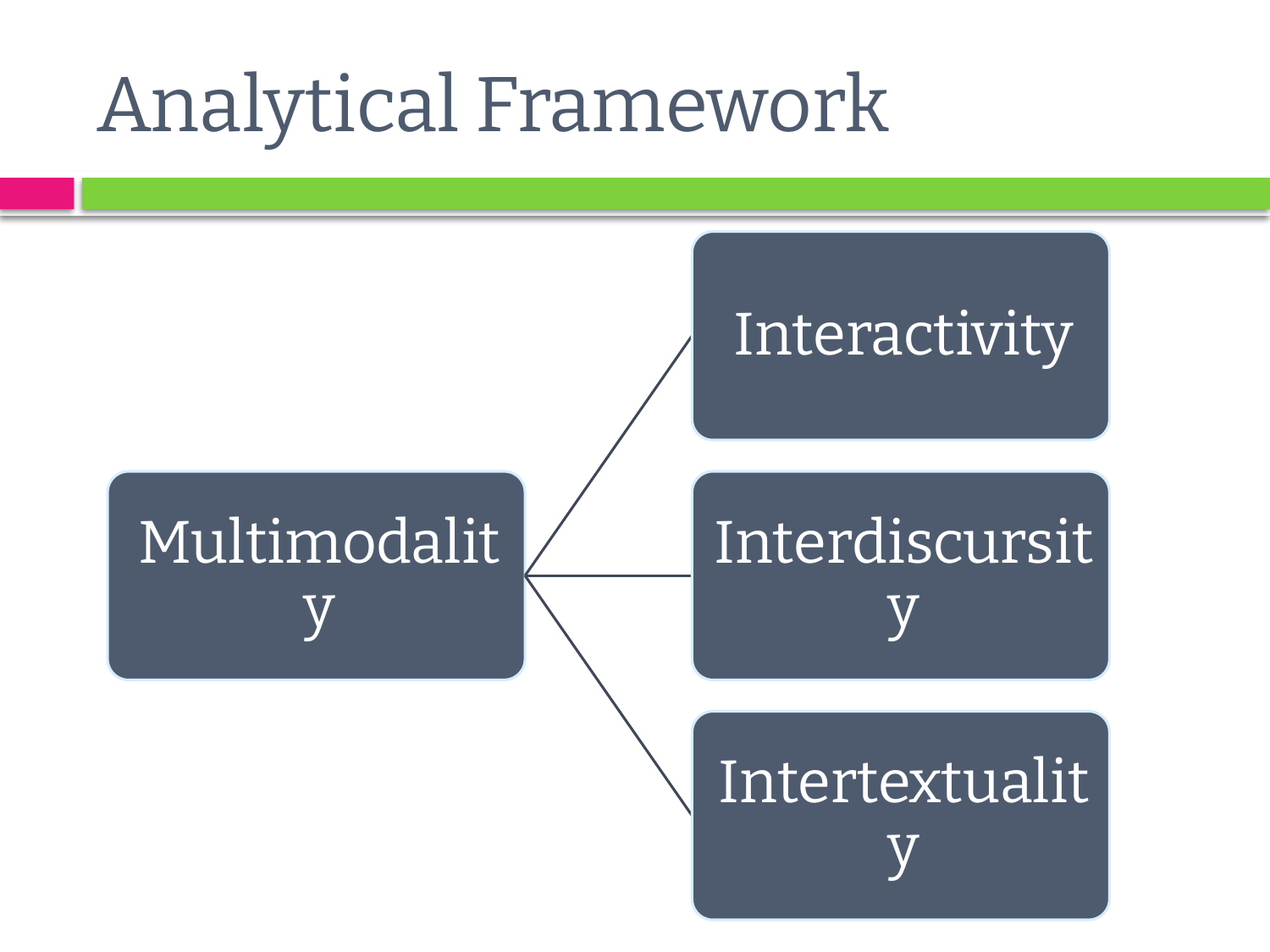

# Analytical Framework
Multimodality

Interactivity

Interdiscursity

Intertextuality